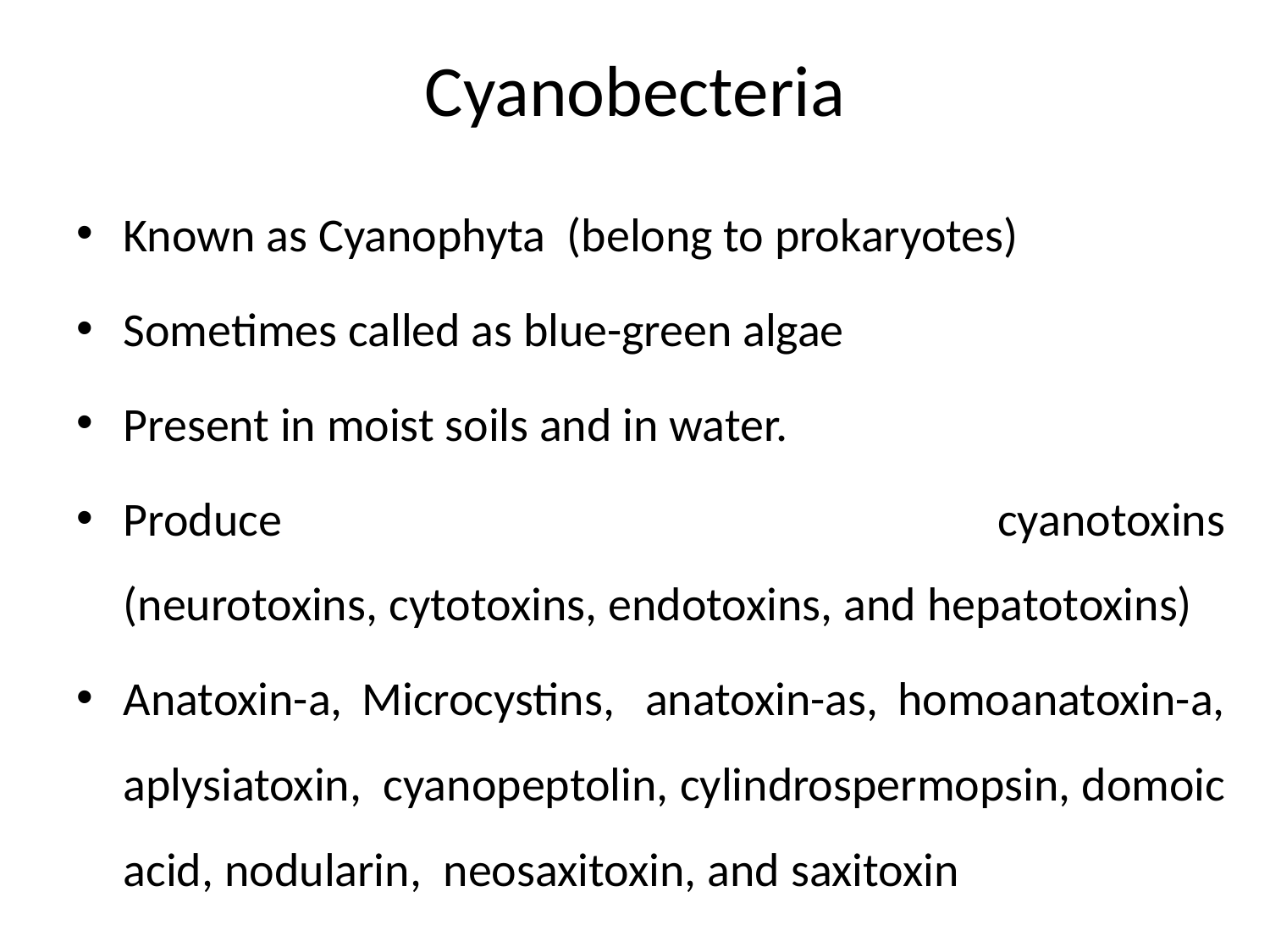

# Cyanobecteria
Known as Cyanophyta  (belong to prokaryotes)
Sometimes called as blue-green algae
Present in moist soils and in water.
Produce cyanotoxins (neurotoxins, cytotoxins, endotoxins, and hepatotoxins)
Anatoxin-a, Microcystins,  anatoxin-as, homoanatoxin-a, aplysiatoxin, cyanopeptolin, cylindrospermopsin, domoic acid, nodularin,  neosaxitoxin, and saxitoxin